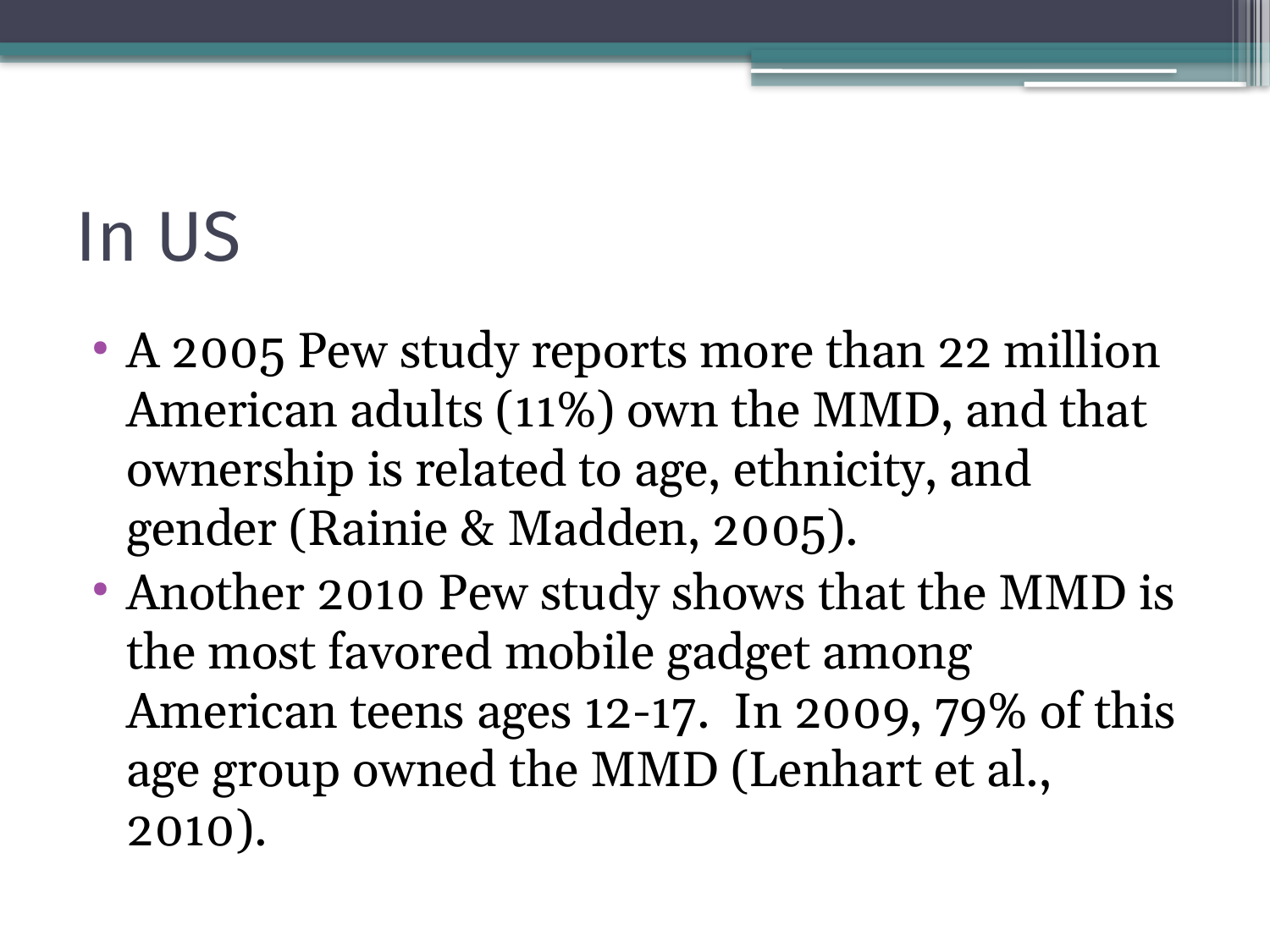

# In US
A 2005 Pew study reports more than 22 million American adults (11%) own the MMD, and that ownership is related to age, ethnicity, and gender (Rainie & Madden, 2005).
Another 2010 Pew study shows that the MMD is the most favored mobile gadget among American teens ages 12-17.  In 2009, 79% of this age group owned the MMD (Lenhart et al., 2010).